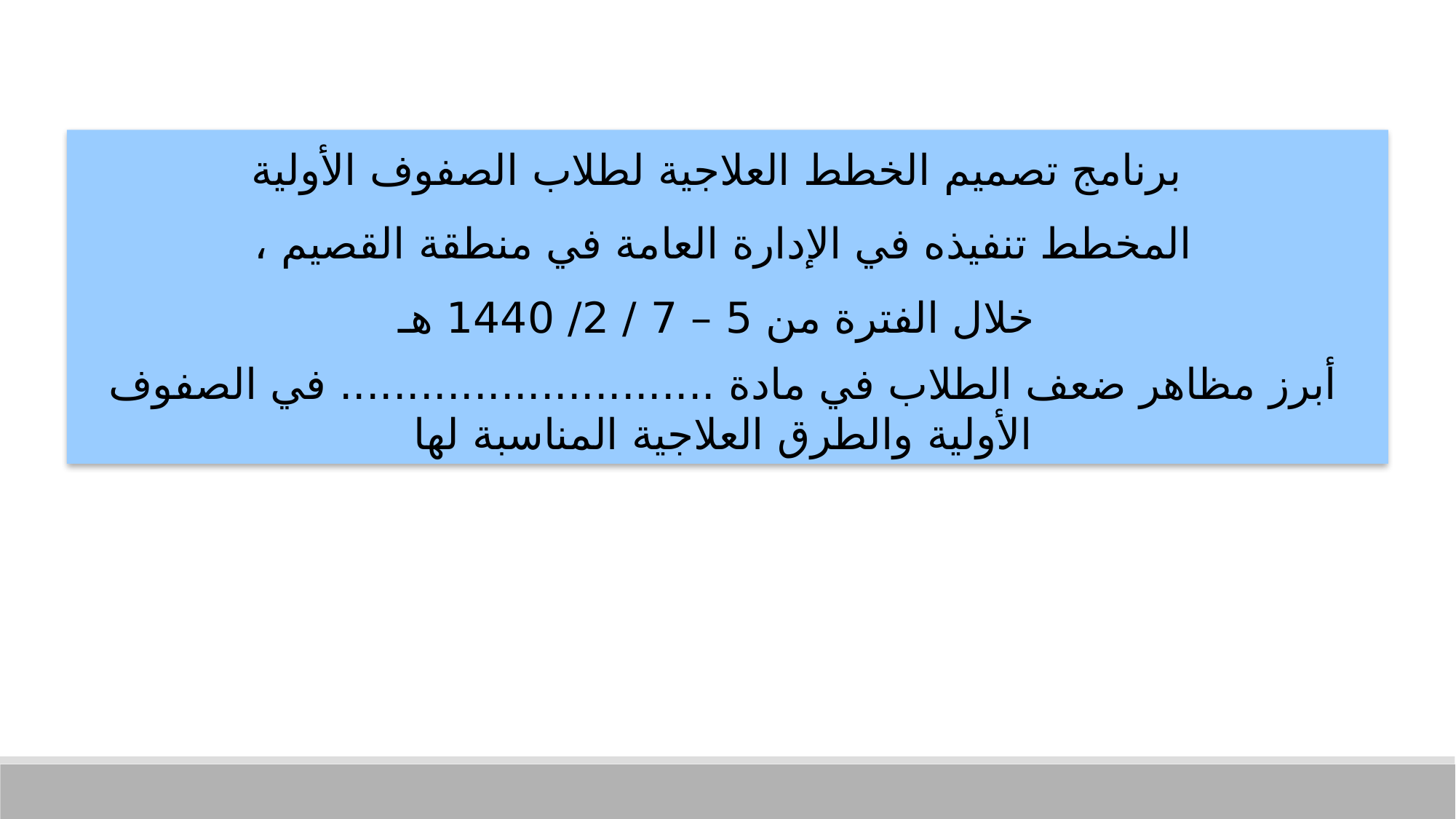

برنامج تصميم الخطط العلاجية لطلاب الصفوف الأولية
المخطط تنفيذه في الإدارة العامة في منطقة القصيم ،
خلال الفترة من 5 – 7 / 2/ 1440 هـ
أبرز مظاهر ضعف الطلاب في مادة ............................ في الصفوف الأولية والطرق العلاجية المناسبة لها